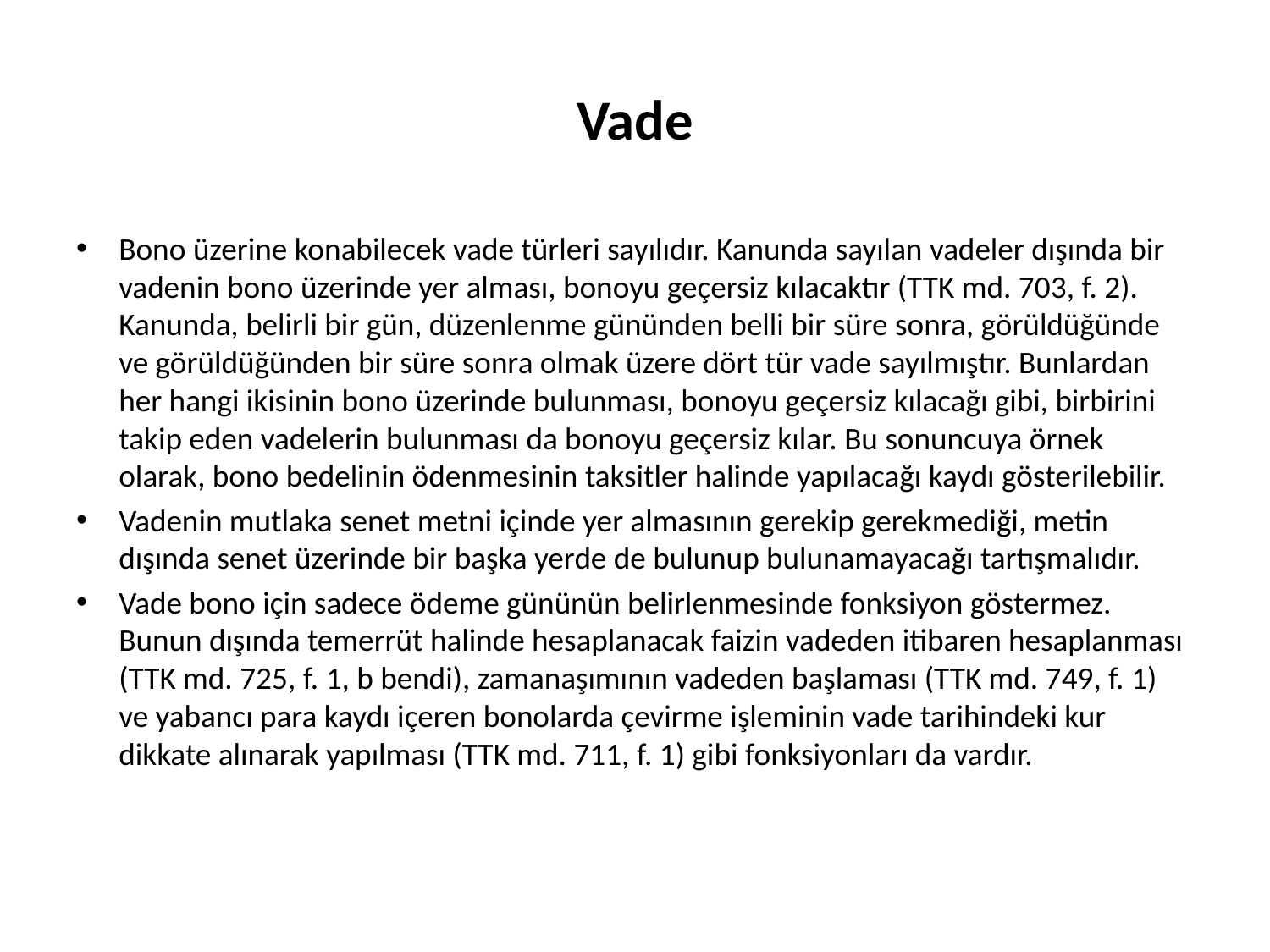

# Vade
Bono üzerine konabilecek vade türleri sayılıdır. Kanunda sayılan vadeler dışında bir vadenin bono üzerinde yer alması, bonoyu geçersiz kılacaktır (TTK md. 703, f. 2). Kanunda, belirli bir gün, düzenlenme gününden belli bir süre sonra, görüldüğünde ve görüldüğünden bir süre sonra olmak üzere dört tür vade sayılmıştır. Bunlardan her hangi ikisinin bono üzerinde bulunması, bonoyu geçersiz kılacağı gibi, birbirini takip eden vadelerin bulunması da bonoyu geçersiz kılar. Bu sonuncuya örnek olarak, bono bedelinin ödenmesinin taksitler halinde yapılacağı kaydı gösterilebilir.
Vadenin mutlaka senet metni içinde yer almasının gerekip gerekmediği, metin dışında senet üzerinde bir başka yerde de bulunup bulunamayacağı tartışmalıdır.
Vade bono için sadece ödeme gününün belirlenmesinde fonksiyon göstermez. Bunun dışında temerrüt halinde hesaplanacak faizin vadeden itibaren hesaplanması (TTK md. 725, f. 1, b bendi), zamanaşımının vadeden başlaması (TTK md. 749, f. 1) ve yabancı para kaydı içeren bonolarda çevirme işleminin vade tarihindeki kur dikkate alınarak yapılması (TTK md. 711, f. 1) gibi fonksiyonları da vardır.